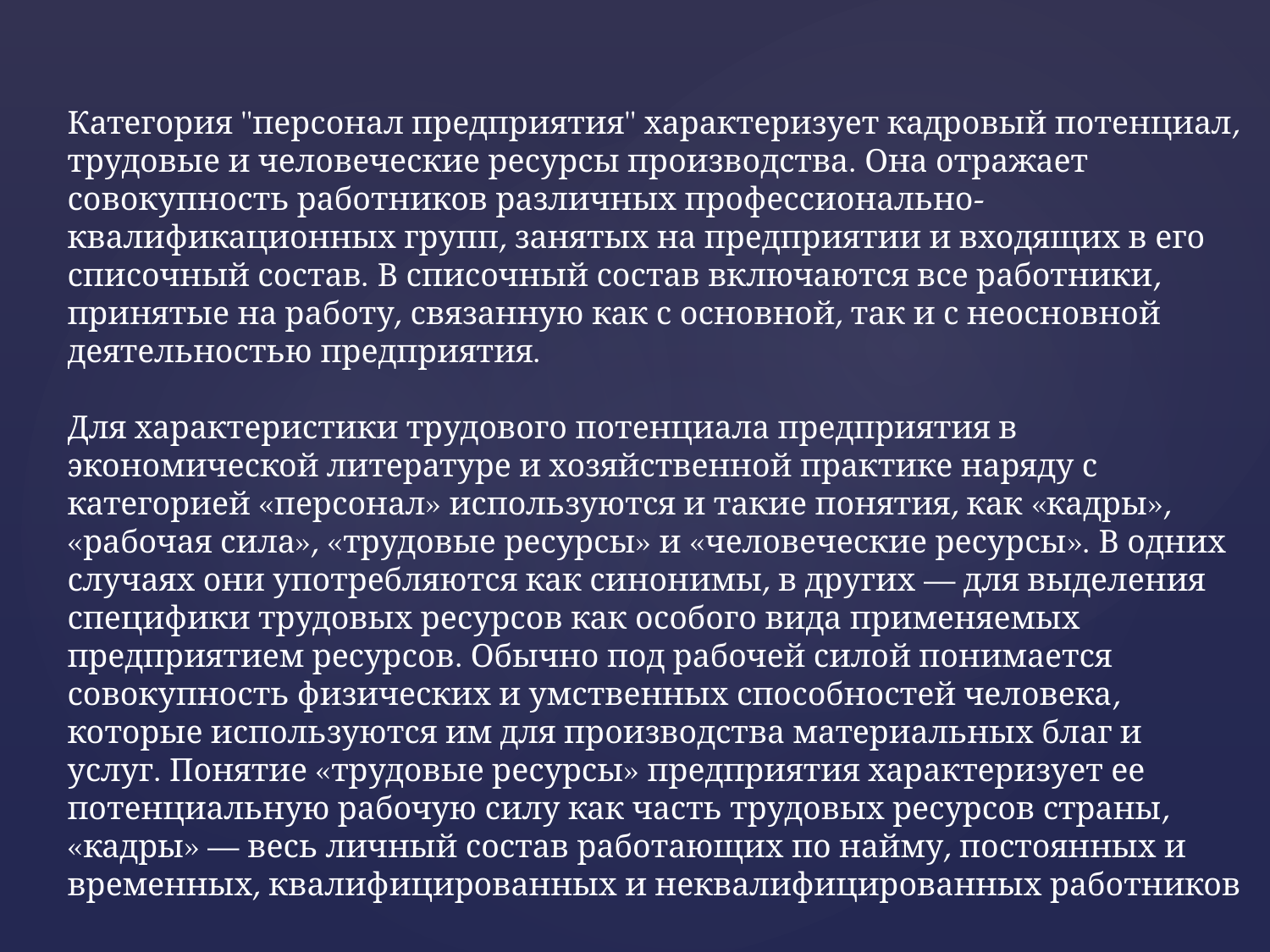

Категория "персонал предприятия" характеризует кадровый потенциал, трудовые и человеческие ресурсы производства. Она отражает совокупность работников различных профессионально-квалификационных групп, занятых на предприятии и входящих в его списочный состав. В списочный состав включаются все работники, принятые на работу, связанную как с основной, так и с неосновной деятельностью предприятия.

Для характеристики трудового потенциала предприятия в экономической литературе и хозяйственной практике наряду с категорией «персонал» используются и такие понятия, как «кадры», «рабочая сила», «трудовые ресурсы» и «человеческие ресурсы». В одних случаях они употребляются как синонимы, в других — для выделения специфики трудовых ресурсов как особого вида применяемых предприятием ресурсов. Обычно под рабочей силой понимается совокупность физических и умственных способностей человека, которые используются им для производства материальных благ и услуг. Понятие «трудовые ресурсы» предприятия характеризует ее потенциальную рабочую силу как часть трудовых ресурсов страны, «кадры» — весь личный состав работающих по найму, постоянных и временных, квалифицированных и неквалифицированных работников